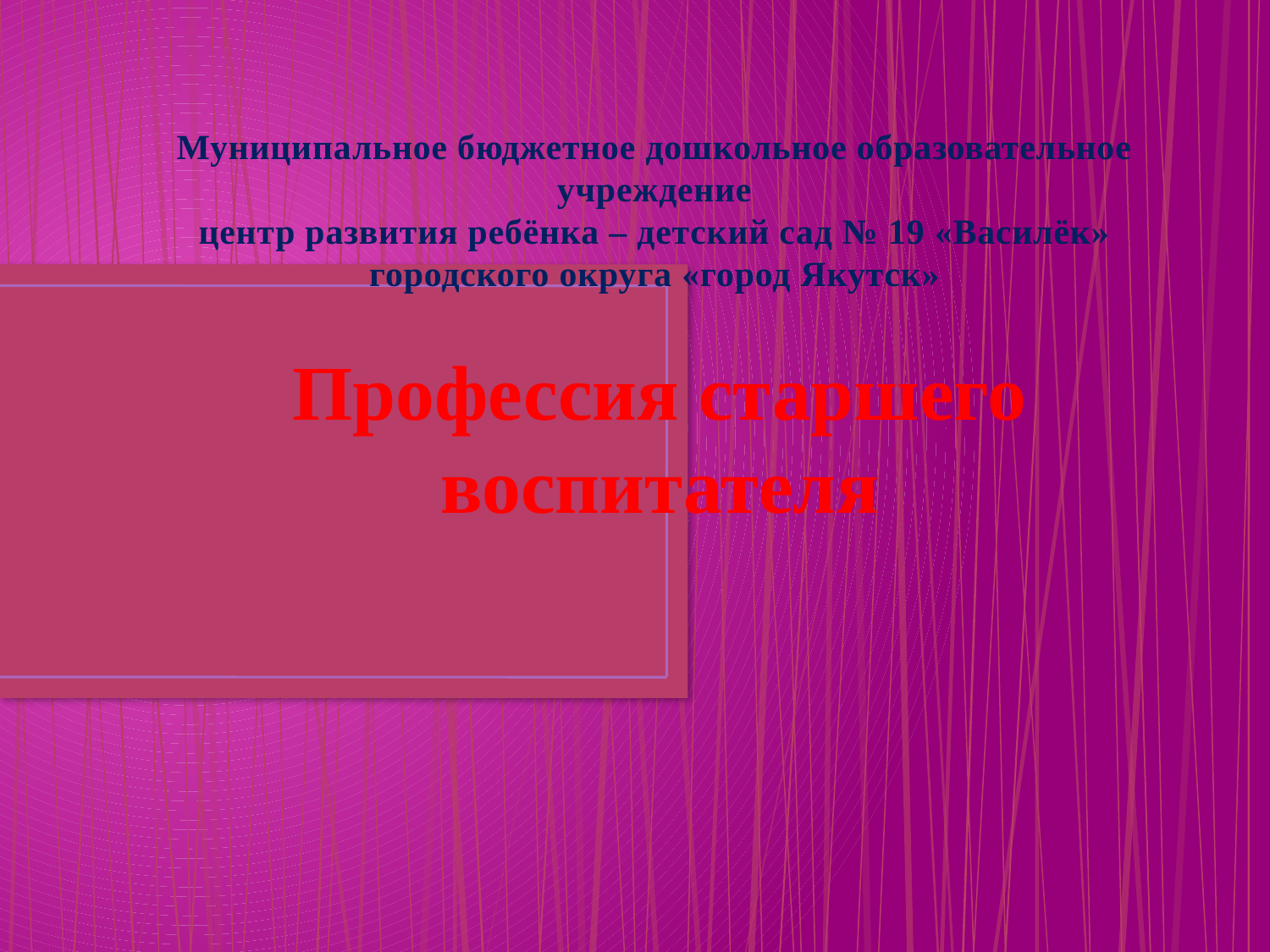

# Муниципальное бюджетное дошкольное образовательное учреждение центр развития ребёнка – детский сад № 19 «Василёк» городского округа «город Якутск»
Профессия старшего воспитателя